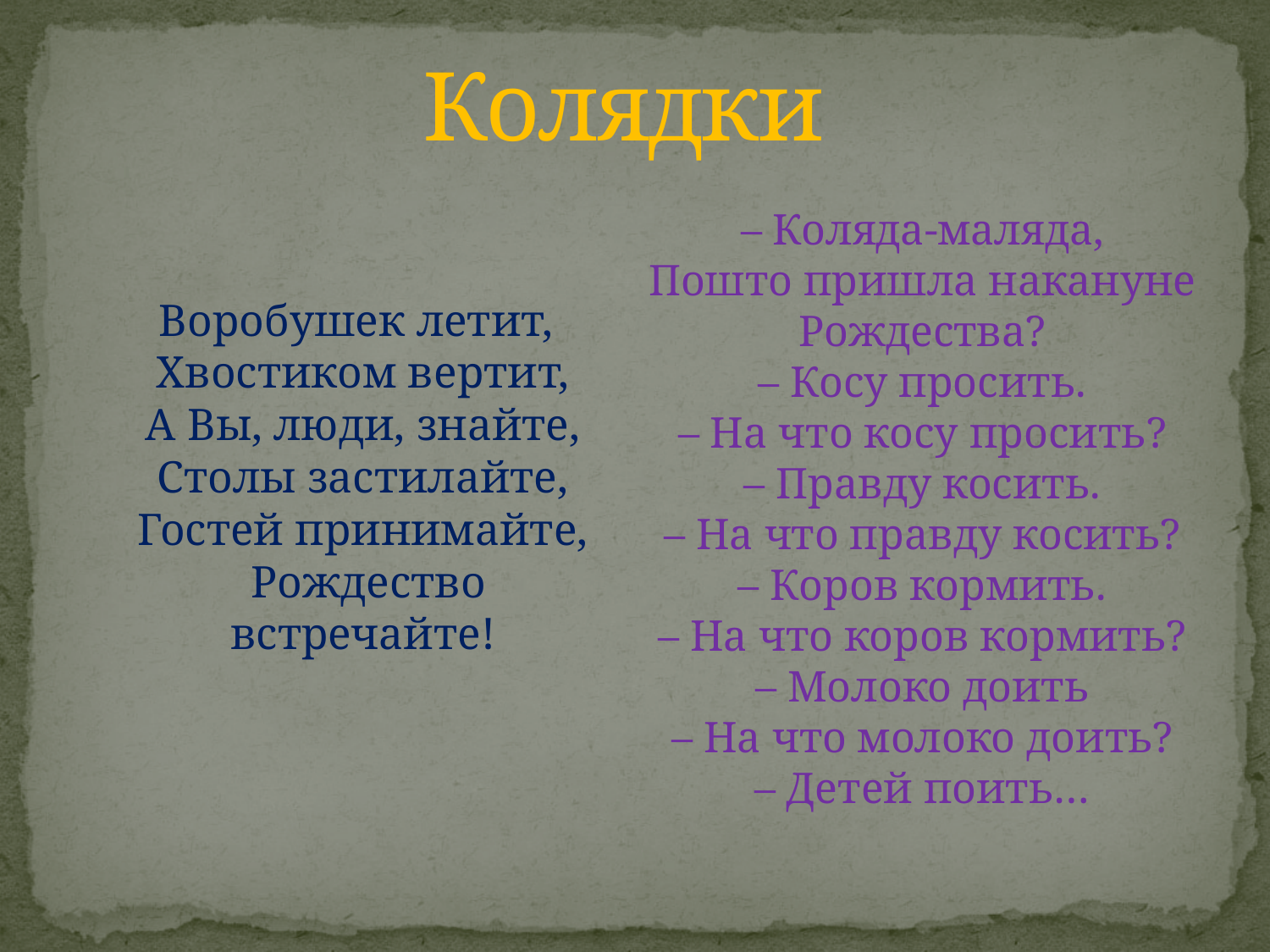

# Колядки
– Коляда-маляда,
Пошто пришла накануне Рождества?
– Косу просить.
– На что косу просить?
– Правду косить.
– На что правду косить?
– Коров кормить.
– На что коров кормить?
– Молоко доить
– На что молоко доить?
– Детей поить…

  Воробушек летит, 
Хвостиком вертит, 
А Вы, люди, знайте, 
Столы застилайте, 
Гостей принимайте, 
Рождество встречайте!